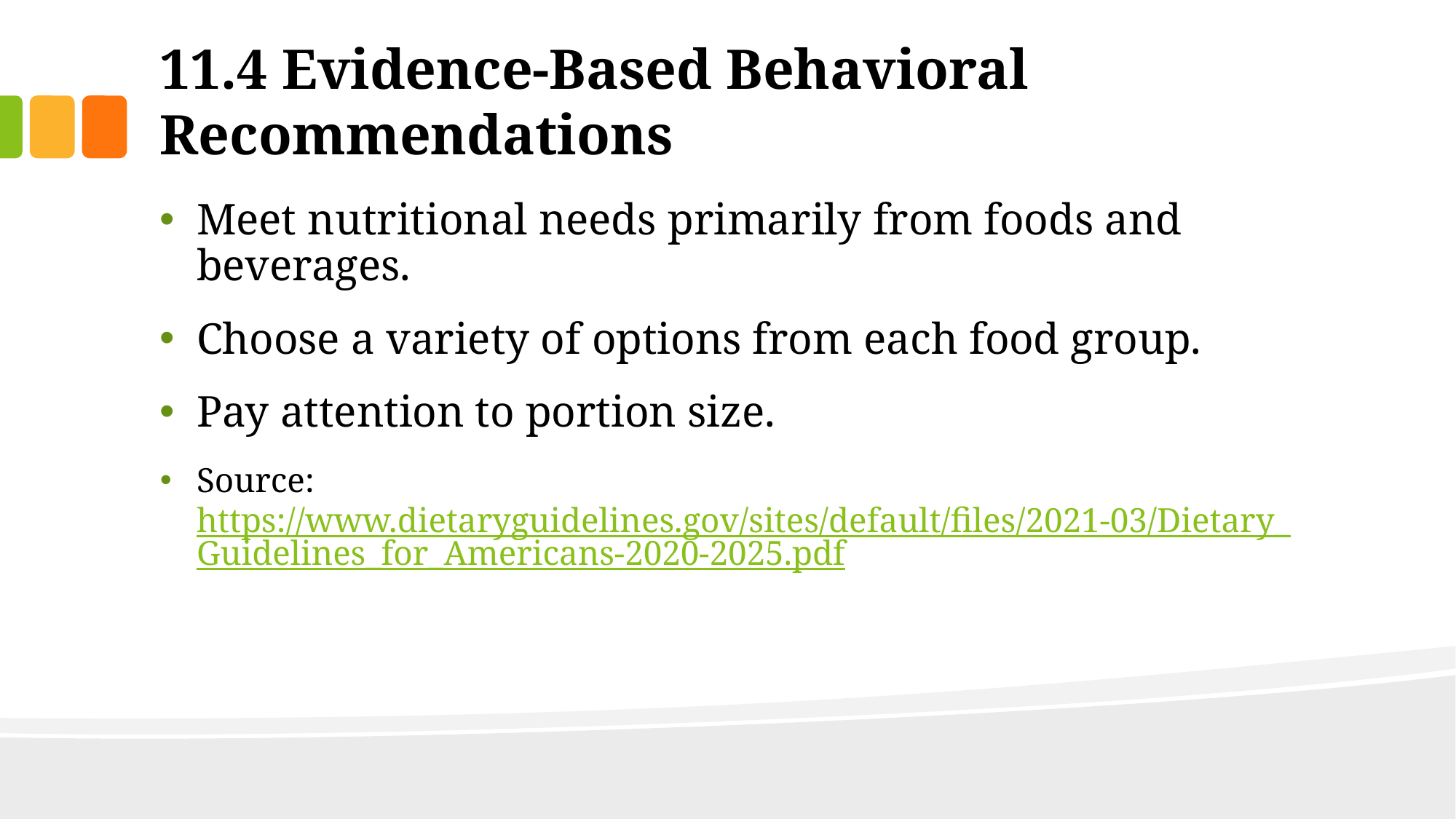

# 11.4 Evidence-Based Behavioral Recommendations
Meet nutritional needs primarily from foods and beverages.
Choose a variety of options from each food group.
Pay attention to portion size.
Source: https://www.dietaryguidelines.gov/sites/default/files/2021-03/Dietary_Guidelines_for_Americans-2020-2025.pdf